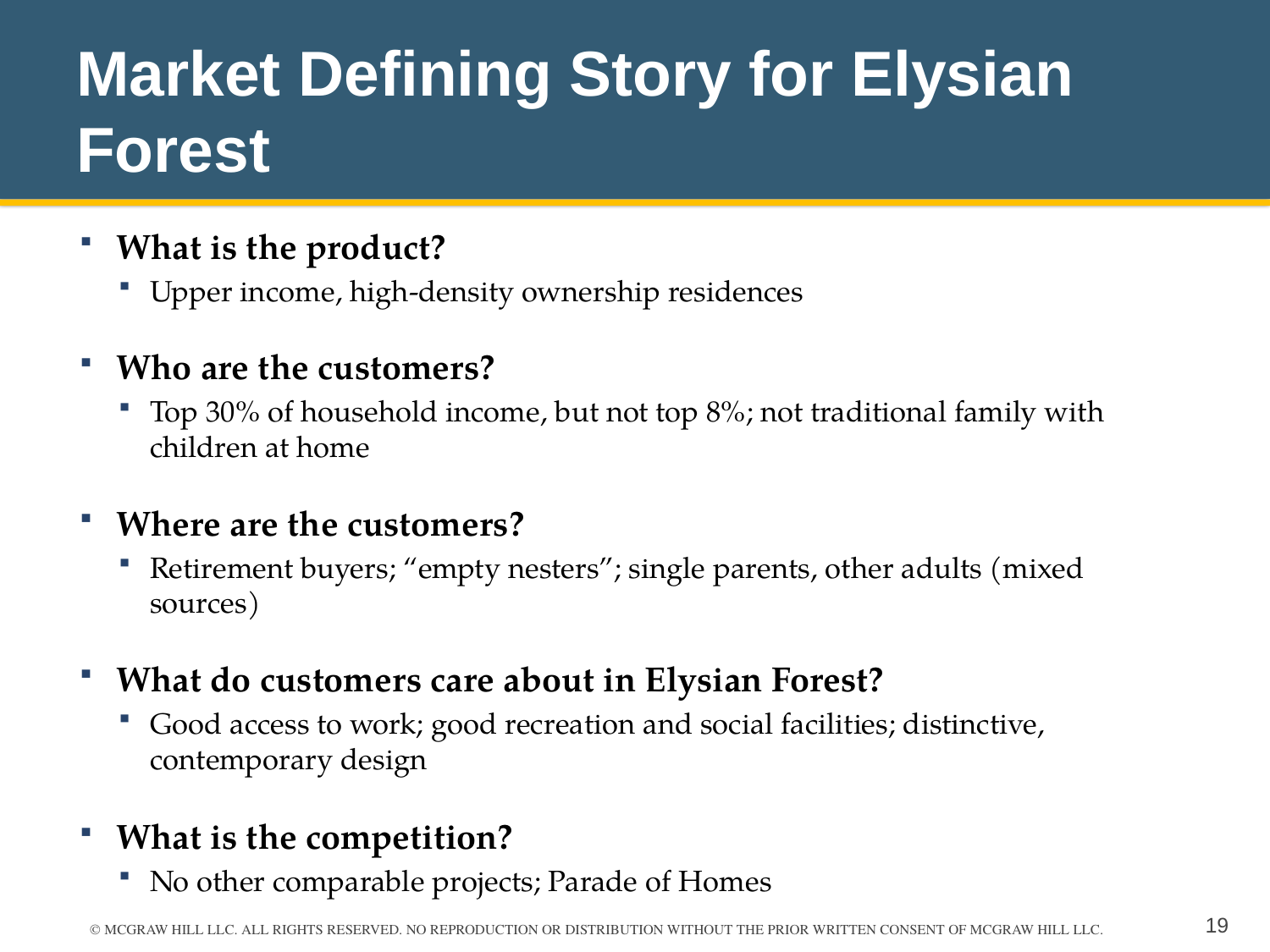

# Market Defining Story for Elysian Forest
What is the product?
Upper income, high-density ownership residences

Who are the customers?
Top 30% of household income, but not top 8%; not traditional family with children at home

Where are the customers?
Retirement buyers; “empty nesters”; single parents, other adults (mixed sources)

What do customers care about in Elysian Forest?
Good access to work; good recreation and social facilities; distinctive, contemporary design

What is the competition?
No other comparable projects; Parade of Homes
© MCGRAW HILL LLC. ALL RIGHTS RESERVED. NO REPRODUCTION OR DISTRIBUTION WITHOUT THE PRIOR WRITTEN CONSENT OF MCGRAW HILL LLC.
19